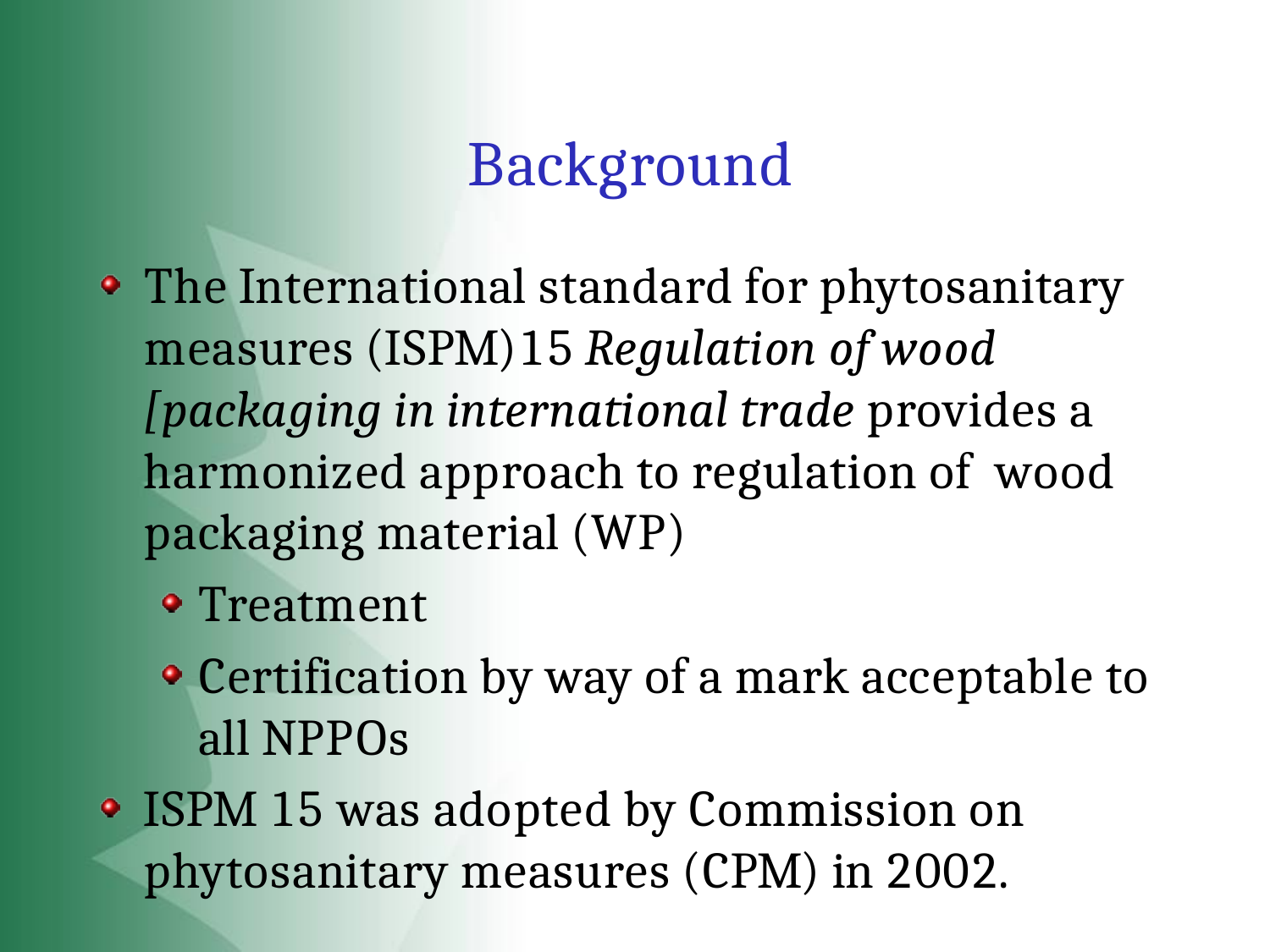

# Background
The International standard for phytosanitary measures (ISPM)15 Regulation of wood [packaging in international trade provides a harmonized approach to regulation of  wood packaging material (WP)
Treatment
Certification by way of a mark acceptable to all NPPOs
ISPM 15 was adopted by Commission on phytosanitary measures (CPM) in 2002.